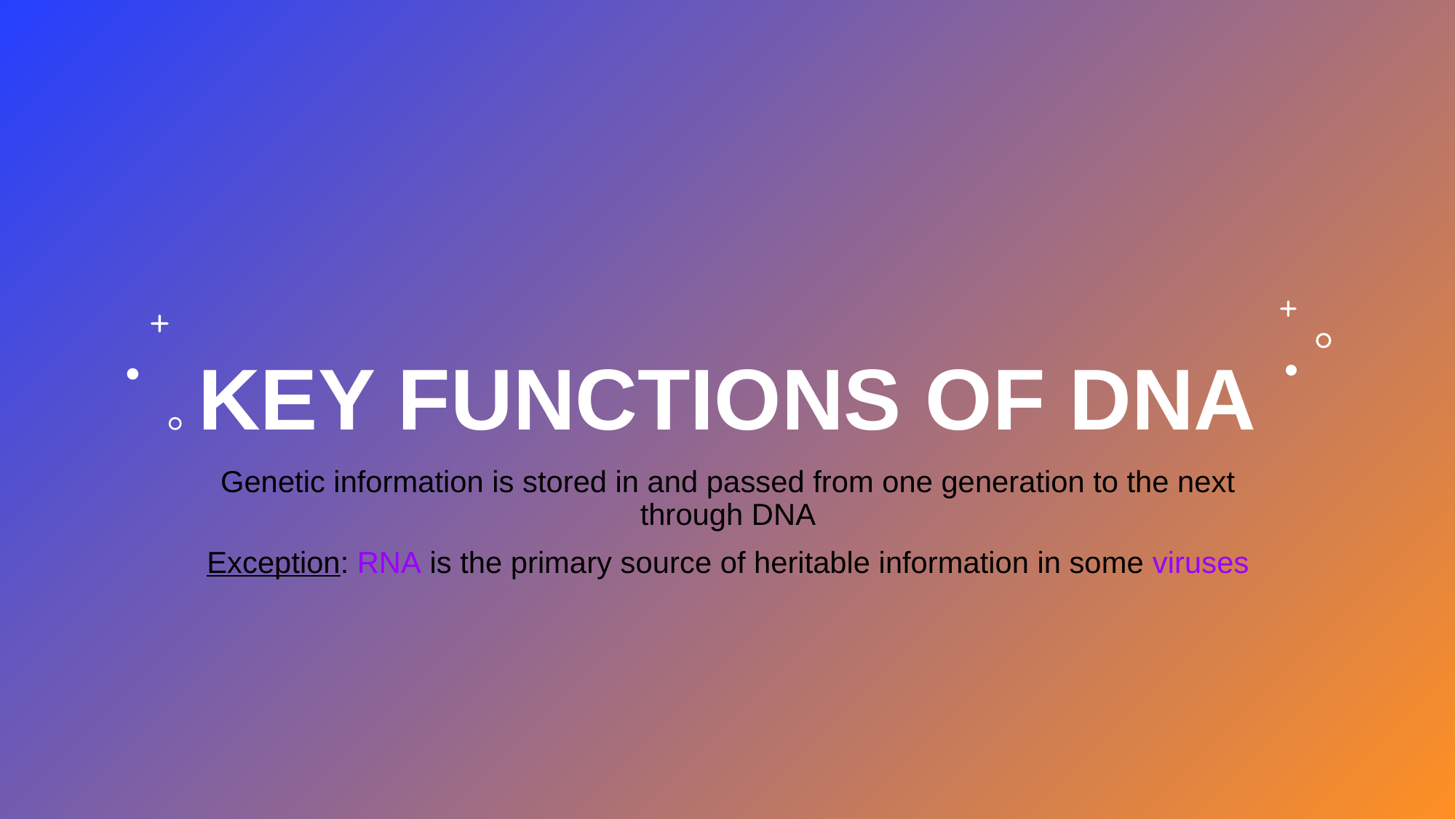

# Key functions of DNA
Genetic information is stored in and passed from one generation to the next through DNA
Exception: RNA is the primary source of heritable information in some viruses